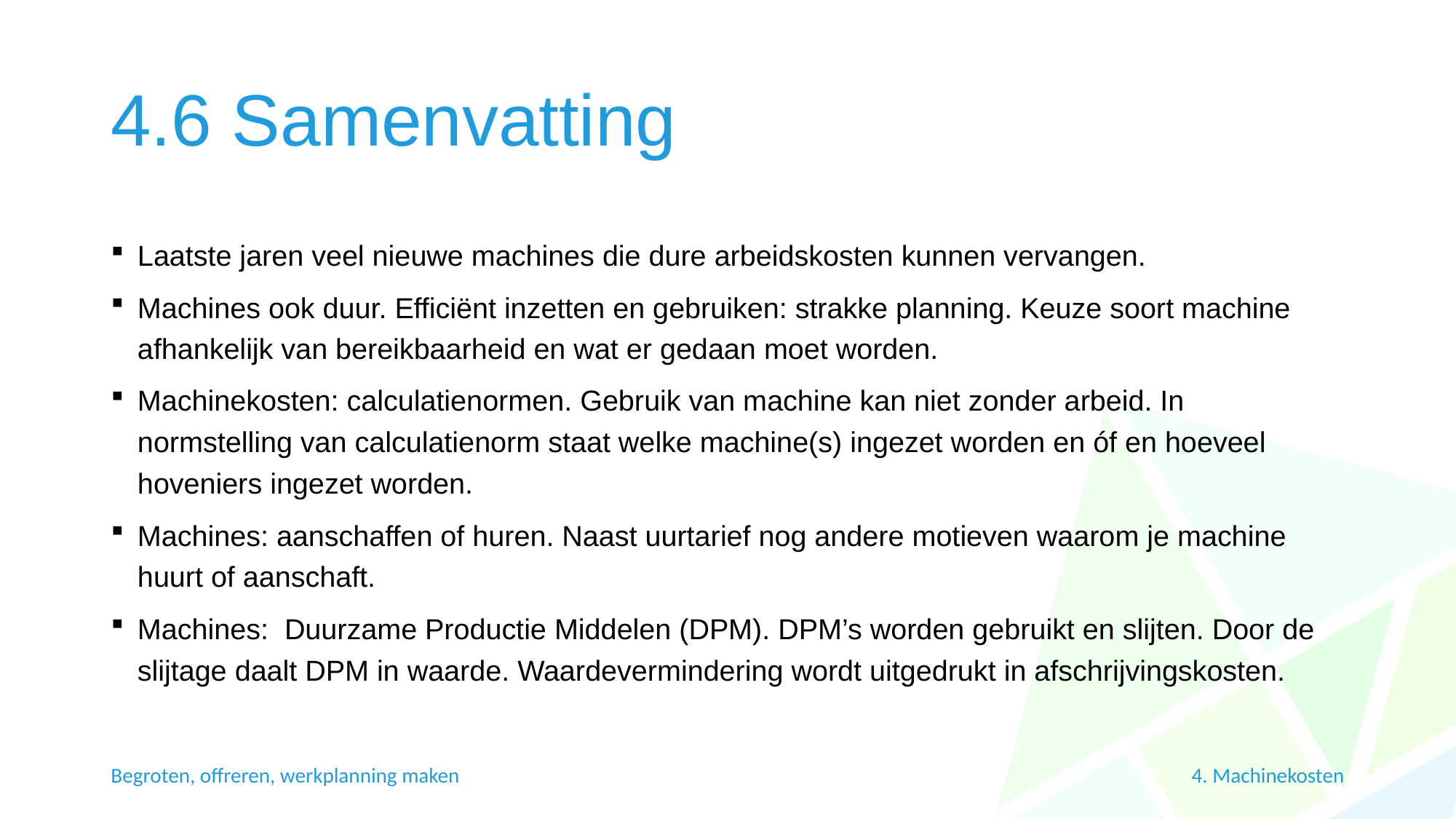

# 4.6 Samenvatting

Laatste jaren veel nieuwe machines die dure arbeidskosten kunnen vervangen.
Machines ook duur. Efficiënt inzetten en gebruiken: strakke planning. Keuze soort machine afhankelijk van bereikbaarheid en wat er gedaan moet worden.
Machinekosten: calculatienormen. Gebruik van machine kan niet zonder arbeid. In normstelling van calculatienorm staat welke machine(s) ingezet worden en óf en hoeveel hoveniers ingezet worden.
Machines: aanschaffen of huren. Naast uurtarief nog andere motieven waarom je machine huurt of aanschaft.
Machines:  Duurzame Productie Middelen (DPM). DPM’s worden gebruikt en slijten. Door de slijtage daalt DPM in waarde. Waardevermindering wordt uitgedrukt in afschrijvingskosten.

4. Machinekosten
Begroten, offreren, werkplanning maken